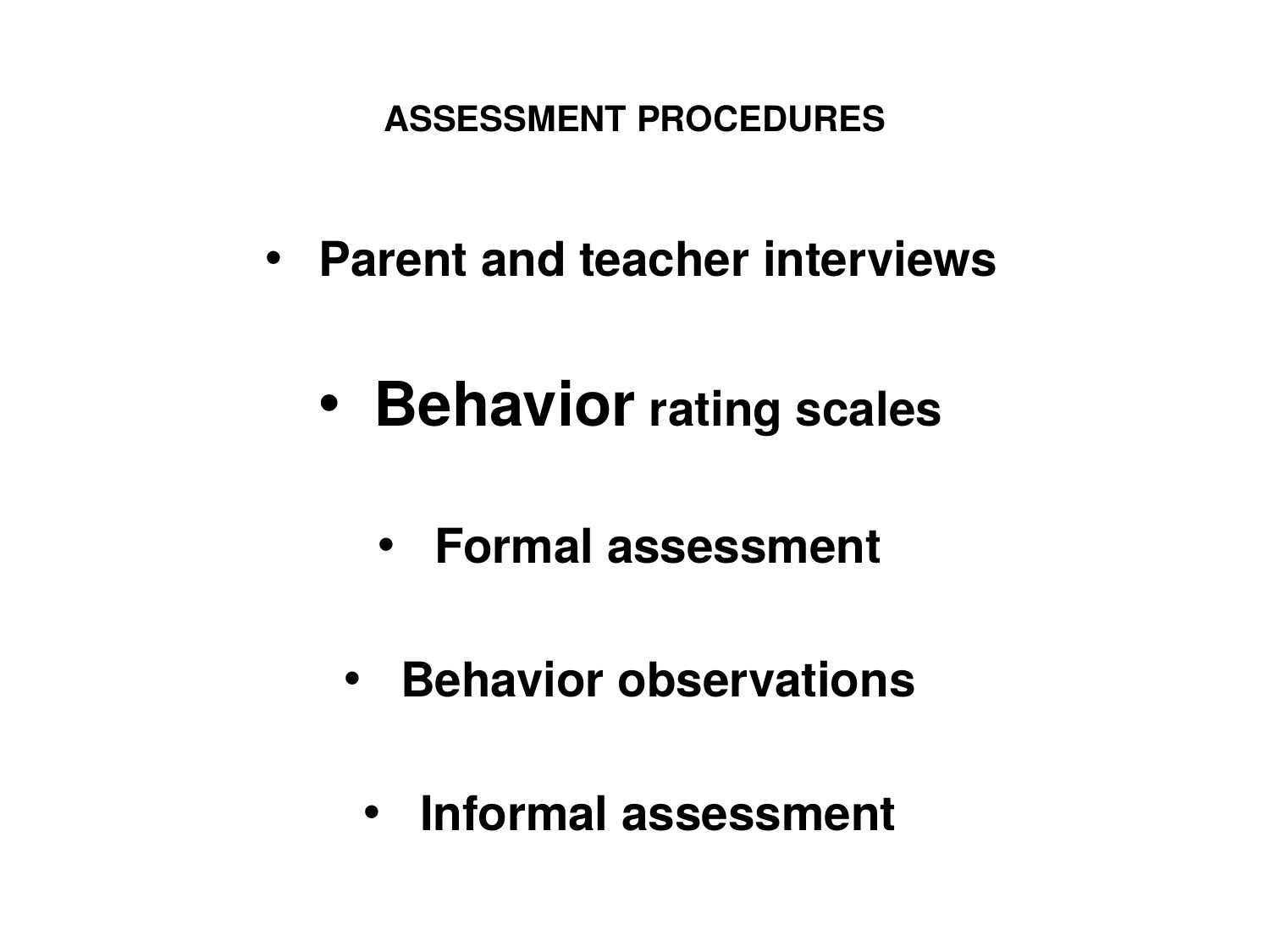

# ASSESSMENT PROCEDURES
Parent and teacher interviews

Behavior rating scales

Formal assessment

Behavior observations

Informal assessment